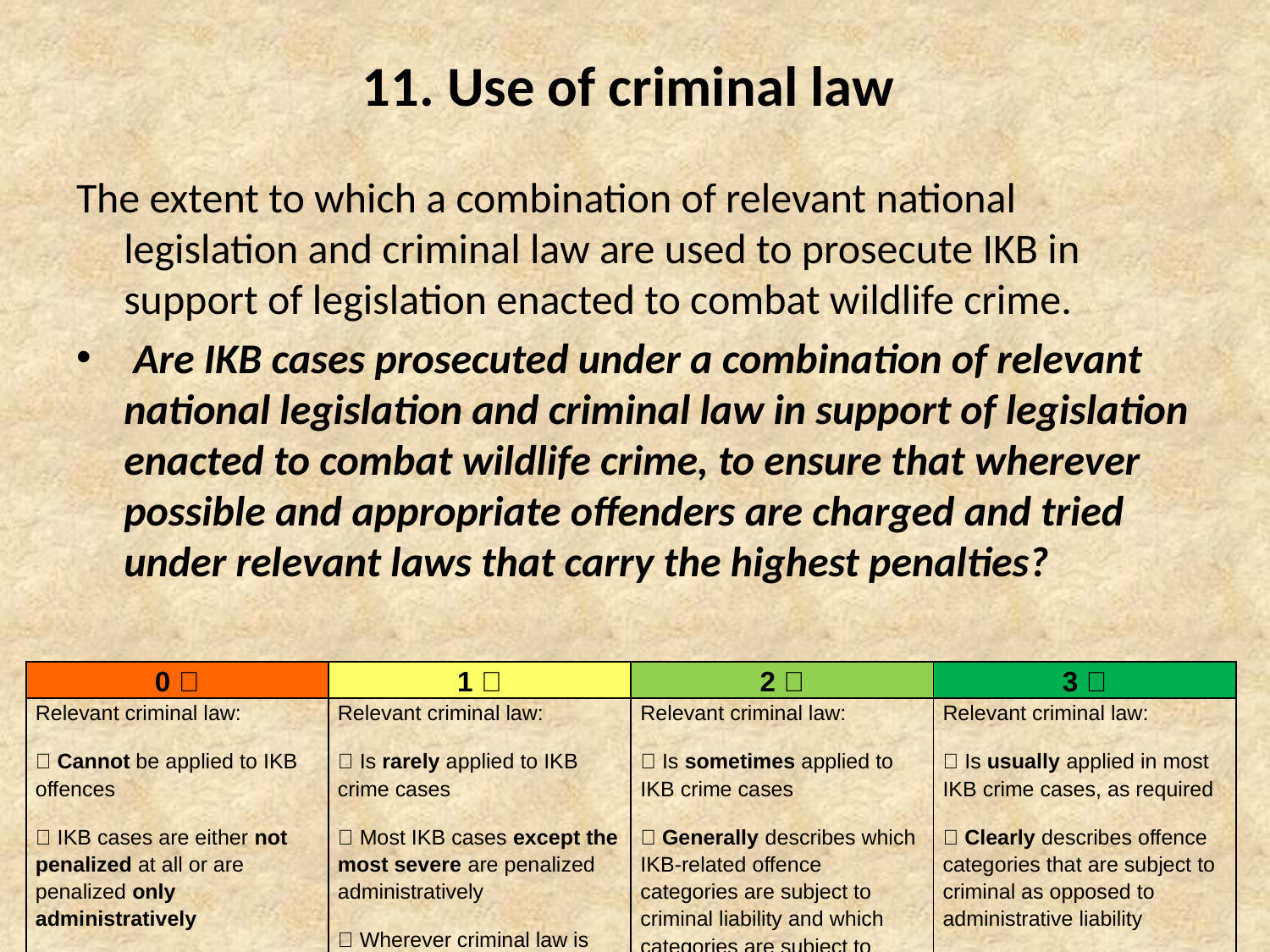

# 11. Use of criminal law
The extent to which a combination of relevant national legislation and criminal law are used to prosecute IKB in support of legislation enacted to combat wildlife crime.
 Are IKB cases prosecuted under a combination of relevant national legislation and criminal law in support of legislation enacted to combat wildlife crime, to ensure that wherever possible and appropriate offenders are charged and tried under relevant laws that carry the highest penalties?

| 0 􀜆 | 1 􀜆 | 2 􀜆 | 3 􀜆 |
| --- | --- | --- | --- |
| Relevant criminal law: 􀜆 Cannot be applied to IKB offences 􀜆 IKB cases are either not penalized at all or are penalized only administratively | Relevant criminal law: 􀜆 Is rarely applied to IKB crime cases 􀜆 Most IKB cases except the most severe are penalized administratively 􀜆 Wherever criminal law is evoked in the most severe IKB cases, this usually stems from laws unrelated to wildlife conservation, such as arms control or public safety laws | Relevant criminal law: 􀜆 Is sometimes applied to IKB crime cases 􀜆 Generally describes which IKB-related offence categories are subject to criminal liability and which categories are subject to administrative sanctions | Relevant criminal law: 􀜆 Is usually applied in most IKB crime cases, as required 􀜆 Clearly describes offence categories that are subject to criminal as opposed to administrative liability 􀜆 Is supported by mechanisms that harmonize wildlife and other key domestic legislation such as criminal law |